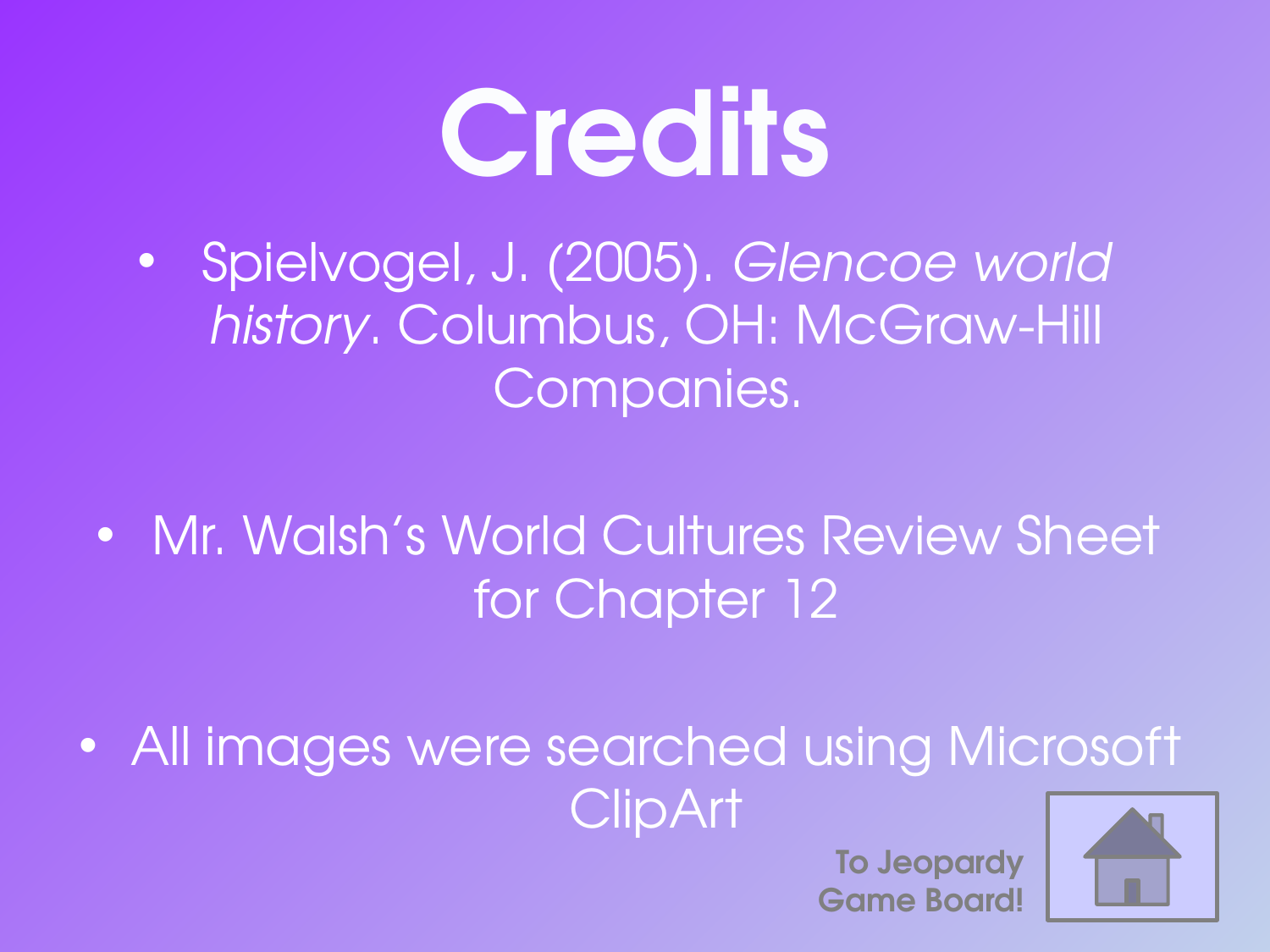

Credits
Spielvogel, J. (2005). Glencoe world history. Columbus, OH: McGraw-Hill Companies.

Mr. Walsh’s World Cultures Review Sheet for Chapter 12

All images were searched using Microsoft ClipArt

To Jeopardy Game Board!